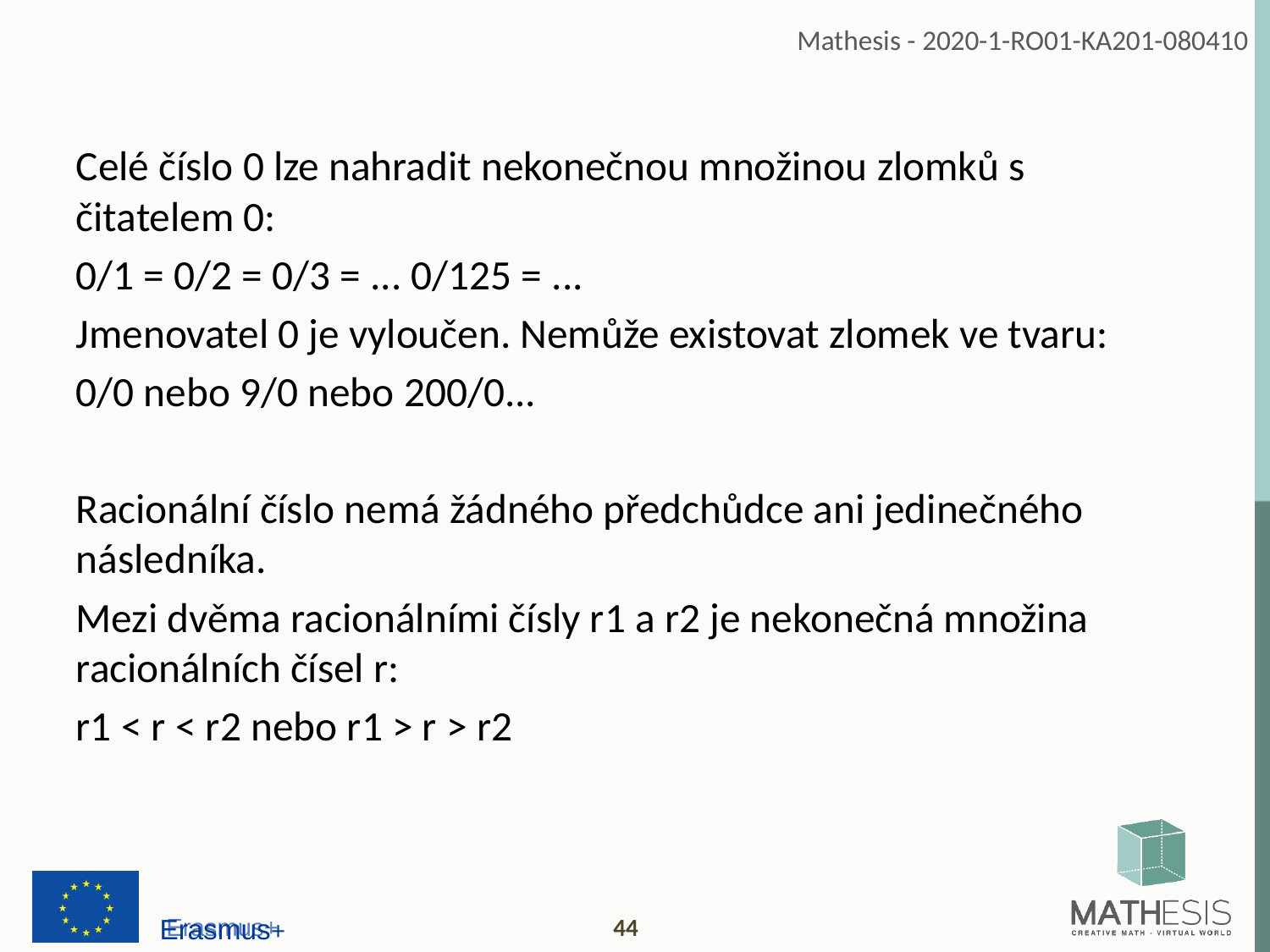

Celé číslo 0 lze nahradit nekonečnou množinou zlomků s čitatelem 0:
0/1 = 0/2 = 0/3 = ... 0/125 = ...
Jmenovatel 0 je vyloučen. Nemůže existovat zlomek ve tvaru:
0/0 nebo 9/0 nebo 200/0...

Racionální číslo nemá žádného předchůdce ani jedinečného následníka.
Mezi dvěma racionálními čísly r1 a r2 je nekonečná množina racionálních čísel r:
r1 < r < r2 nebo r1 > r > r2